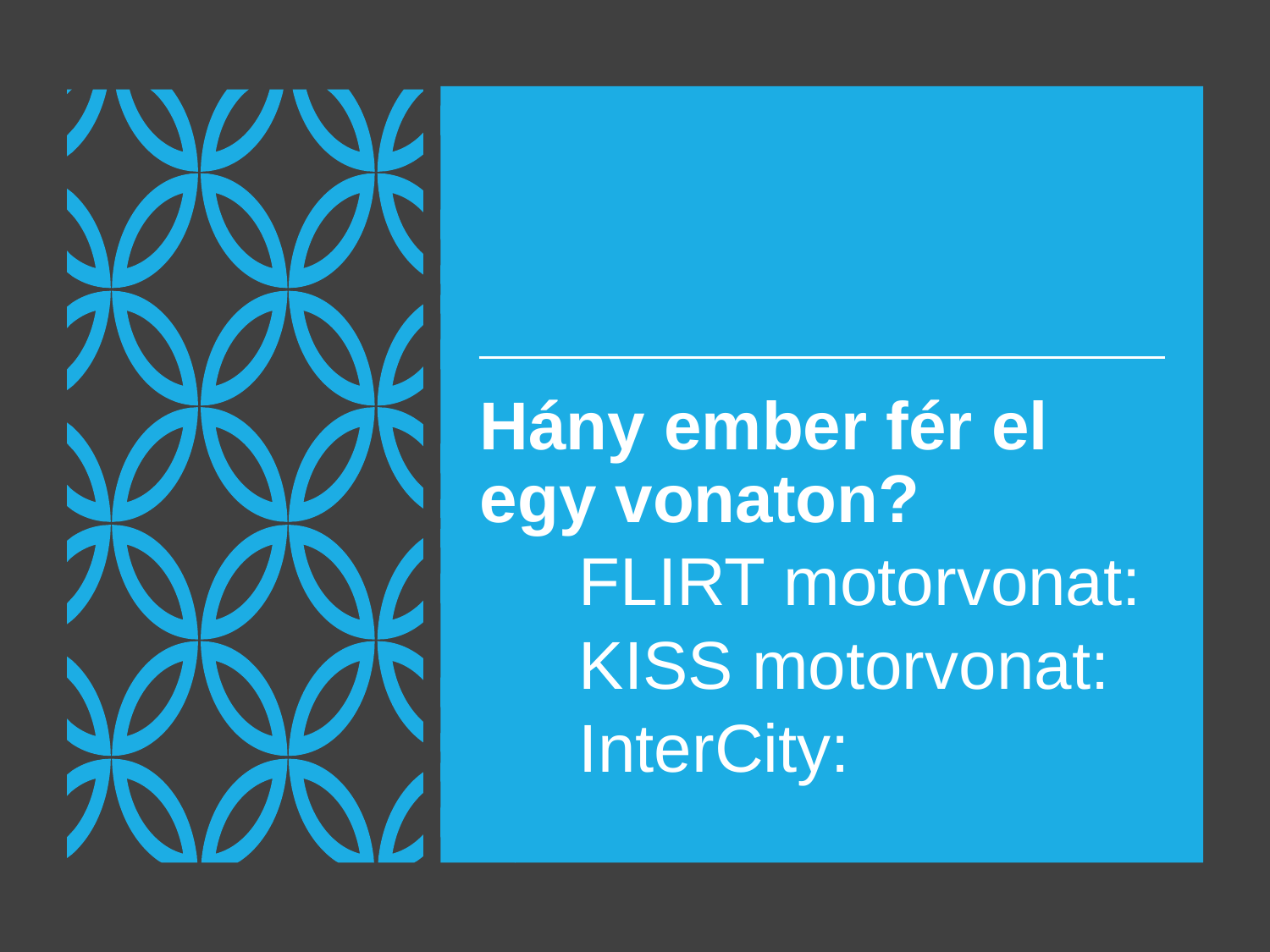

Hány ember fér el egy vonaton?
FLIRT motorvonat:
KISS motorvonat:
InterCity: